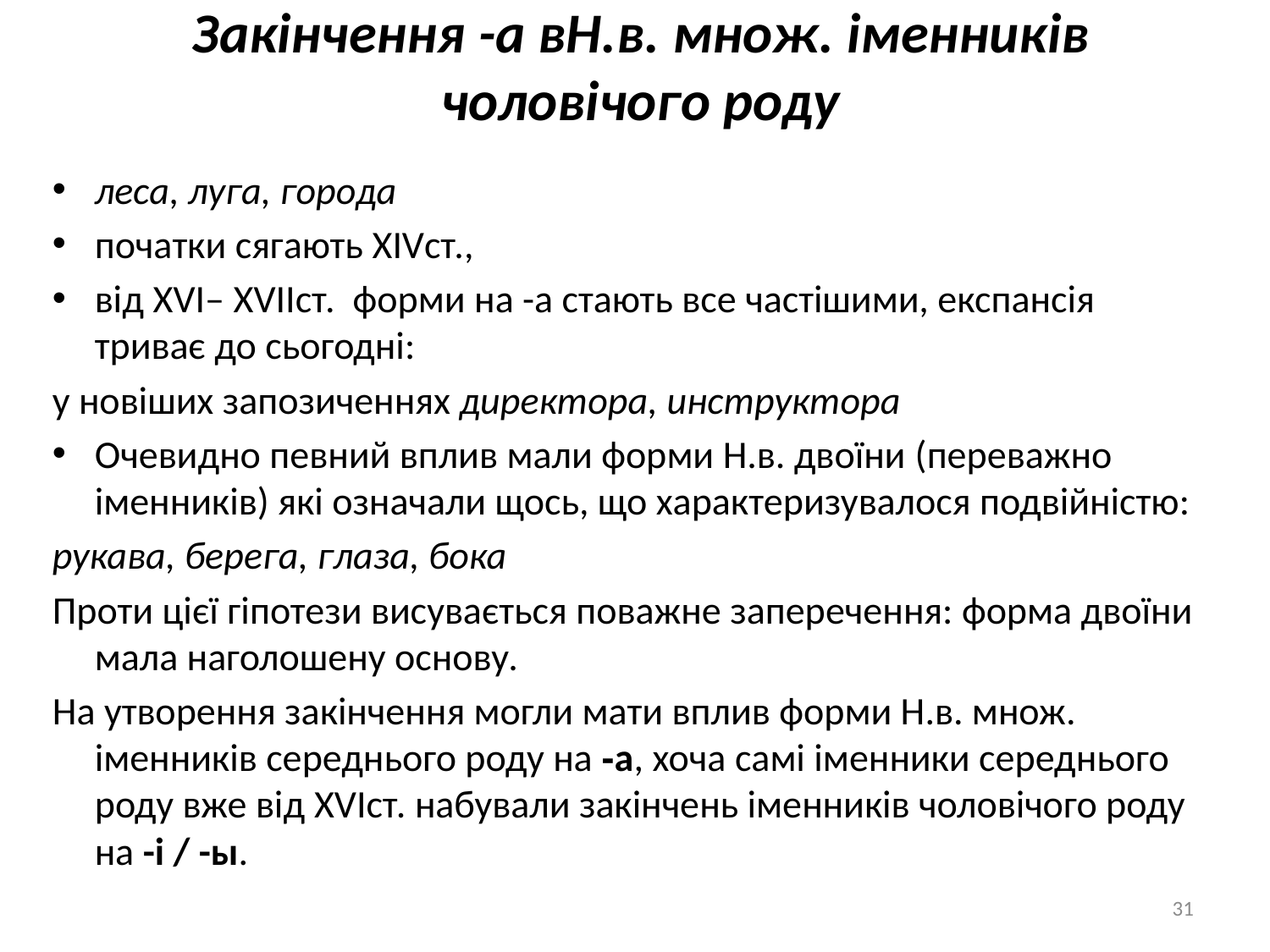

# Закінчення -а вН.в. множ. іменників чоловічого роду
леса, луга, города
початки сягають XIVст.,
від XVI– XVIIст.  форми на -а стають все частішими, експансія триває до сьогодні:
у новіших запозиченнях директора, инструктора
Очевидно певний вплив мали форми Н.в. двоїни (переважно іменників) які означали щось, що характеризувалося подвійністю:
рукава, берега, глаза, бока
Проти цієї гіпотези висувається поважне заперечення: форма двоїни мала наголошену основу.
На утворення закінчення могли мати вплив форми Н.в. множ. іменників середнього роду на ‑а, хоча самі іменники середнього роду вже від XVIст. набували закінчень іменників чоловічого роду на -і / -ы.
31